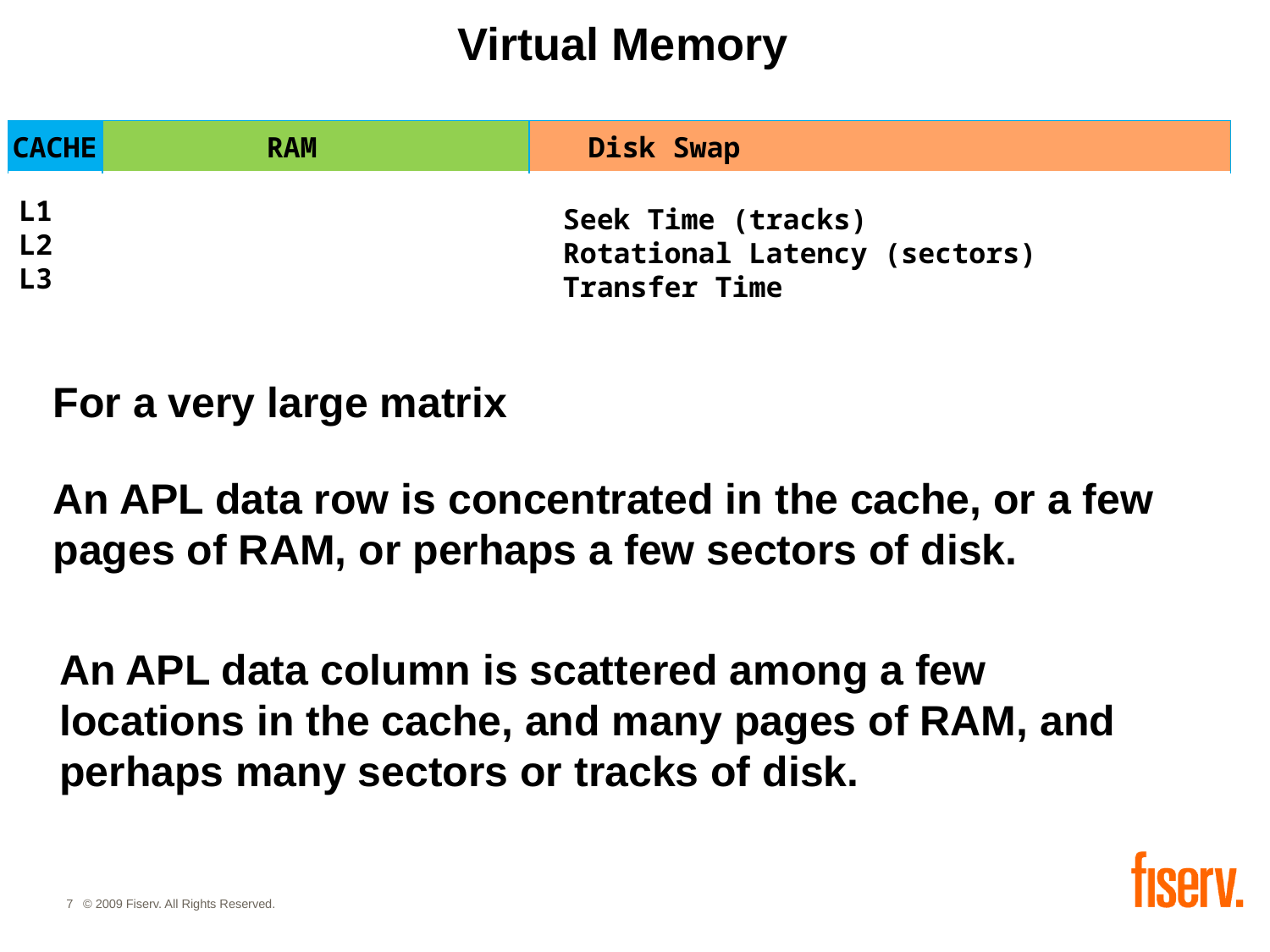

# Virtual Memory
|  |  |  |
| --- | --- | --- |
CACHE          RAM                Disk Swap
L1
L2
L3
Seek Time (tracks)
Rotational Latency (sectors)
Transfer Time
For a very large matrix
An APL data row is concentrated in the cache, or a few pages of RAM, or perhaps a few sectors of disk.
An APL data column is scattered among a few locations in the cache, and many pages of RAM, and perhaps many sectors or tracks of disk.